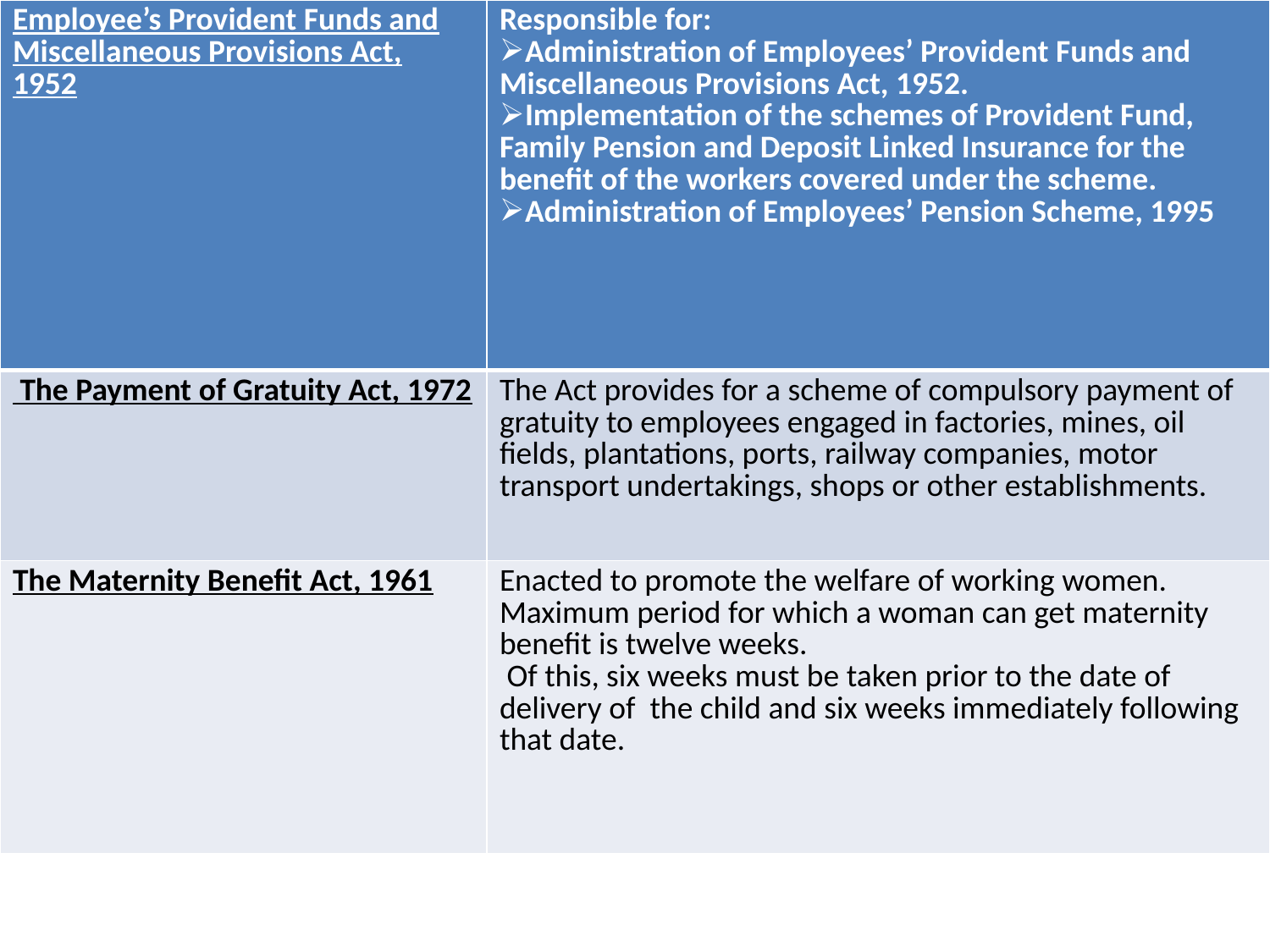

| Employee’s Provident Funds and Miscellaneous Provisions Act, 1952 | Responsible for: Administration of Employees’ Provident Funds and Miscellaneous Provisions Act, 1952. Implementation of the schemes of Provident Fund, Family Pension and Deposit Linked Insurance for the benefit of the workers covered under the scheme. Administration of Employees’ Pension Scheme, 1995 |
| --- | --- |
| The Payment of Gratuity Act, 1972 | The Act provides for a scheme of compulsory payment of gratuity to employees engaged in factories, mines, oil fields, plantations, ports, railway companies, motor transport undertakings, shops or other establishments. |
| The Maternity Benefit Act, 1961 | Enacted to promote the welfare of working women. Maximum period for which a woman can get maternity benefit is twelve weeks. Of this, six weeks must be taken prior to the date of delivery of the child and six weeks immediately following that date. |
#